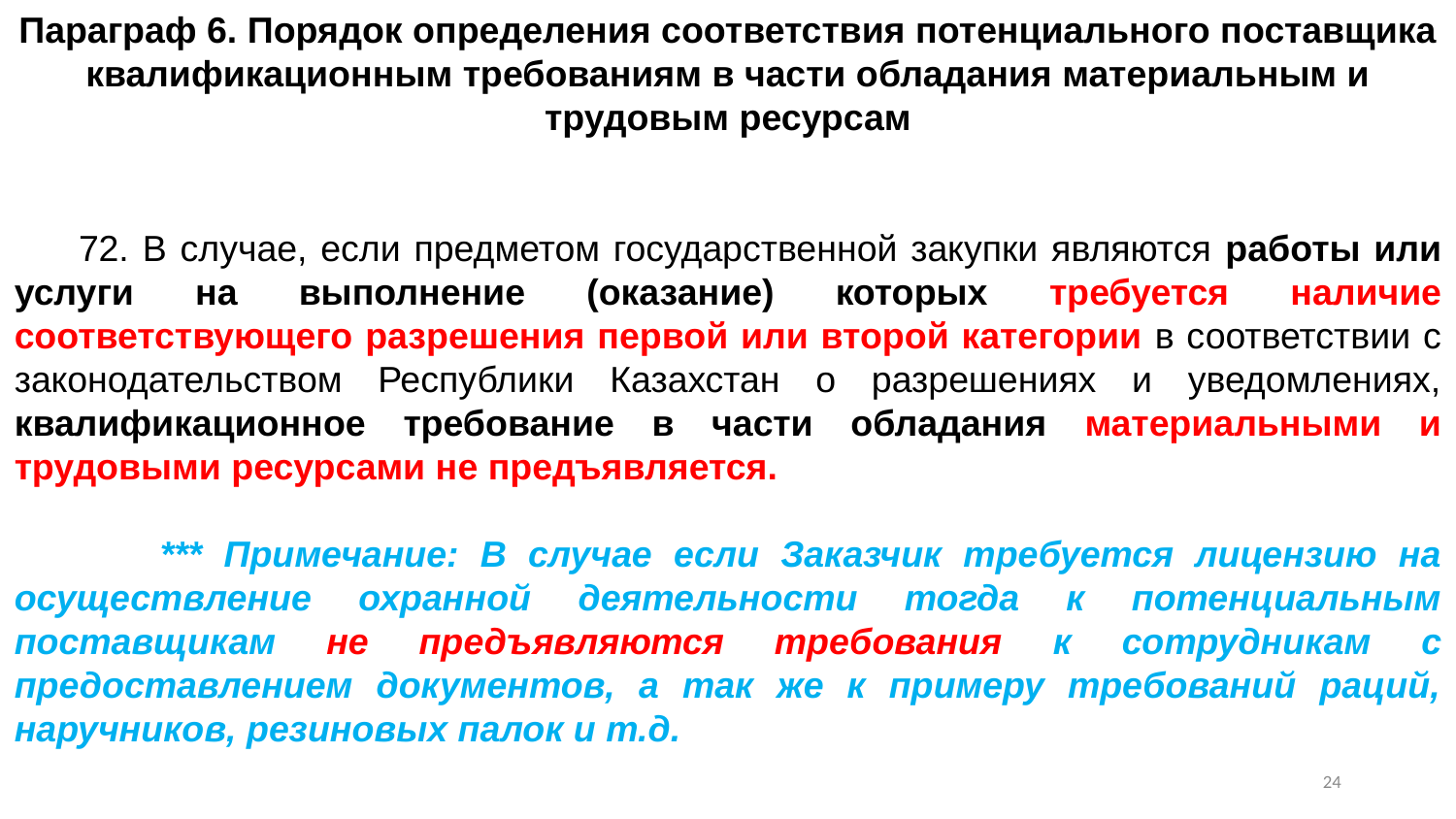

Параграф 6. Порядок определения соответствия потенциального поставщика квалификационным требованиям в части обладания материальным и трудовым ресурсам

      72. В случае, если предметом государственной закупки являются работы или услуги на выполнение (оказание) которых требуется наличие соответствующего разрешения первой или второй категории в соответствии с законодательством Республики Казахстан о разрешениях и уведомлениях, квалификационное требование в части обладания материальными и трудовыми ресурсами не предъявляется.

	*** Примечание: В случае если Заказчик требуется лицензию на осуществление охранной деятельности тогда к потенциальным поставщикам не предъявляются требования к сотрудникам с предоставлением документов, а так же к примеру требований раций, наручников, резиновых палок и т.д.
24